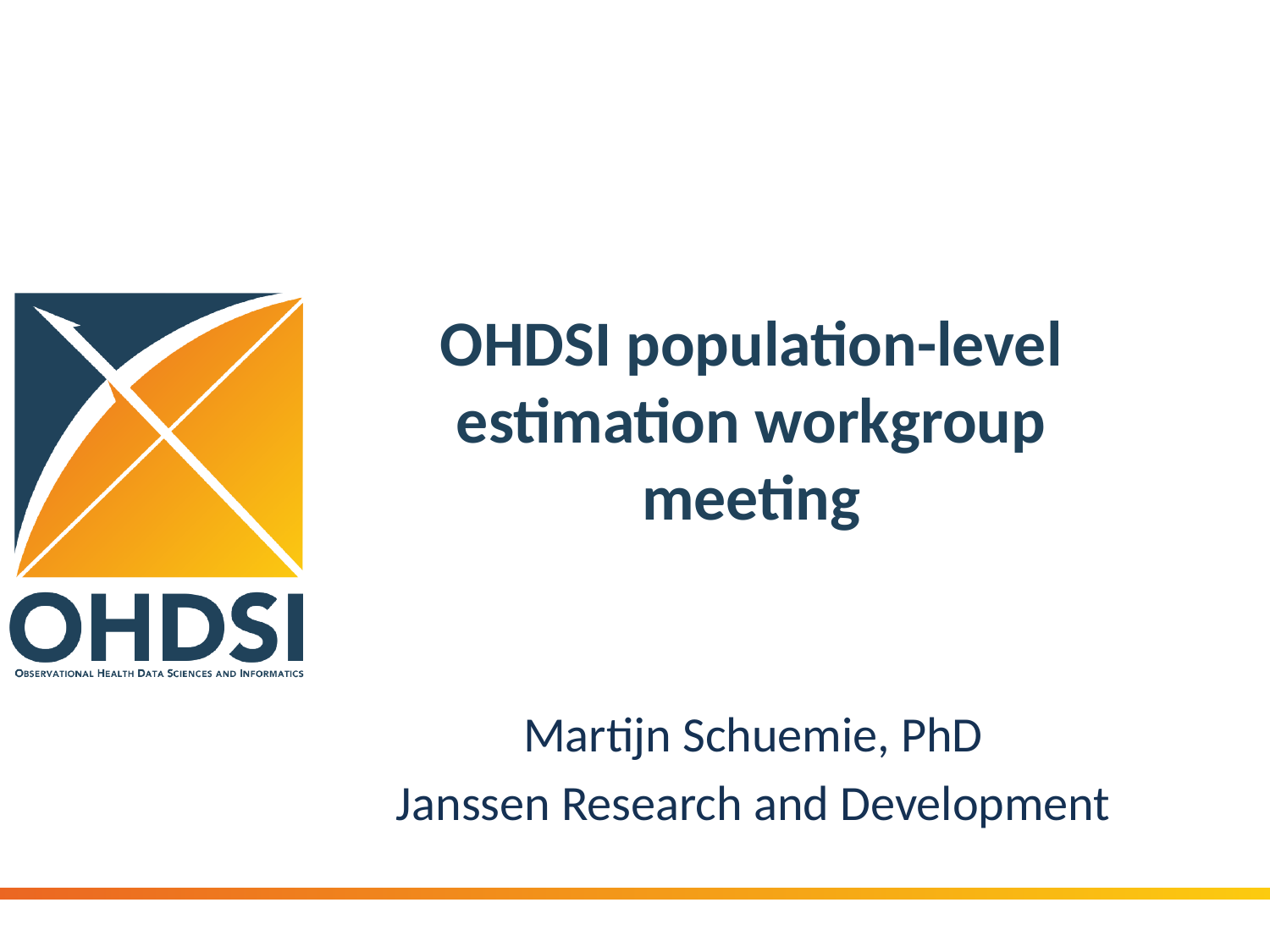

# OHDSI population-level estimation workgroup meeting
Martijn Schuemie, PhD
Janssen Research and Development